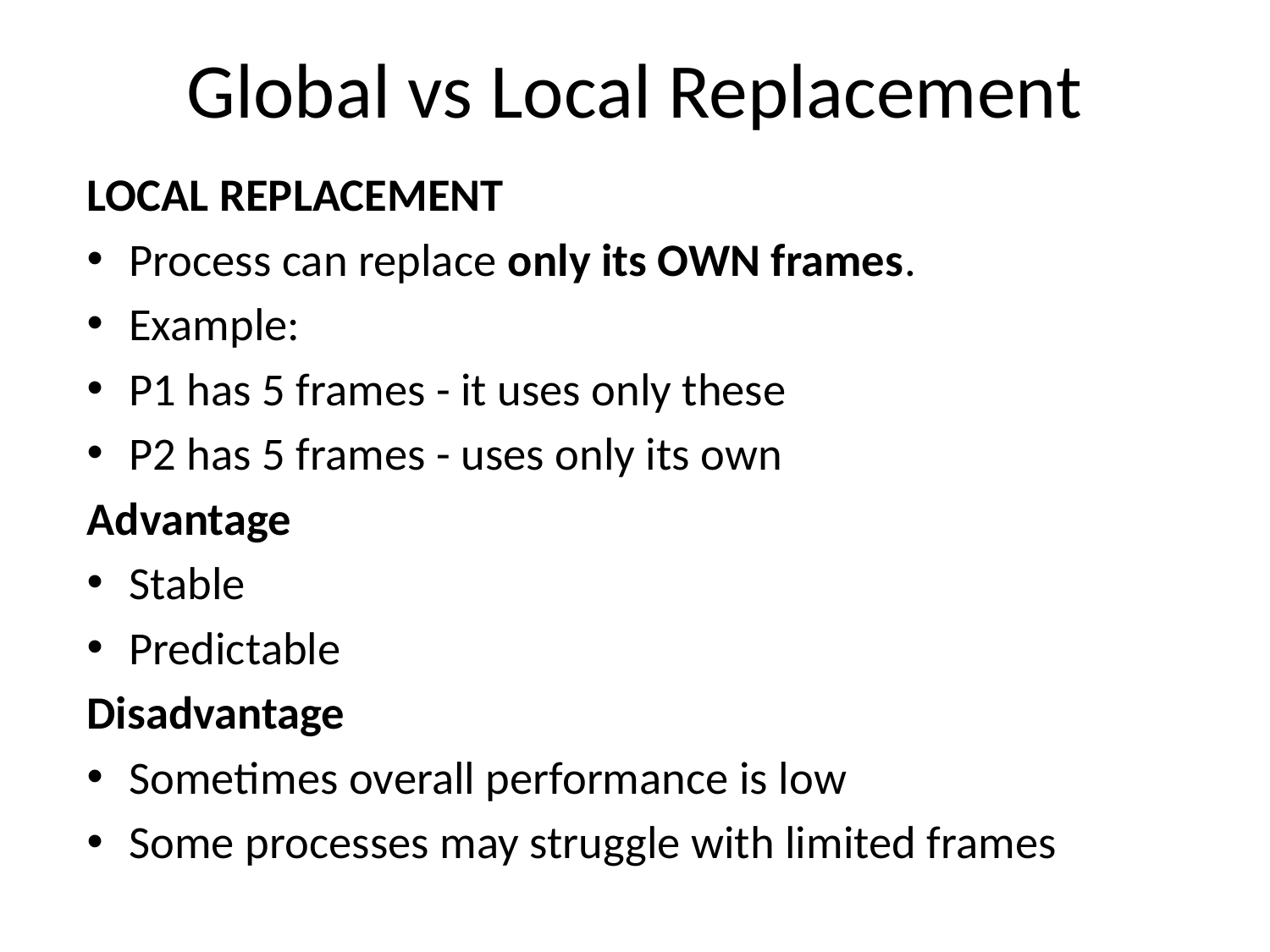

# Global vs Local Replacement
LOCAL REPLACEMENT
Process can replace only its OWN frames.
Example:
P1 has 5 frames - it uses only these
P2 has 5 frames - uses only its own
Advantage
Stable
Predictable
Disadvantage
Sometimes overall performance is low
Some processes may struggle with limited frames